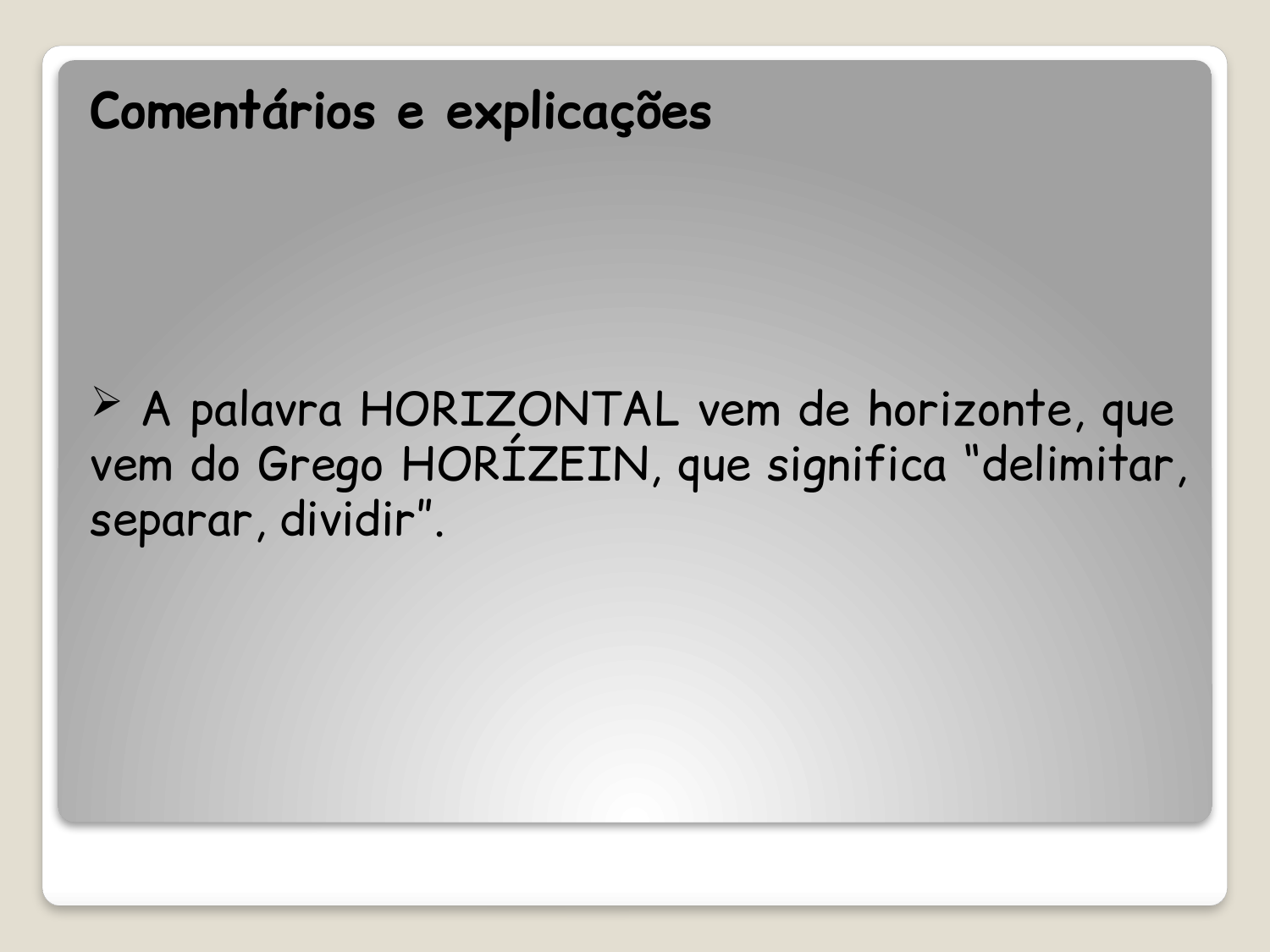

Comentários e explicações

 A palavra HORIZONTAL vem de horizonte, que  vem do Grego HORÍZEIN, que significa “delimitar, separar, dividir”.